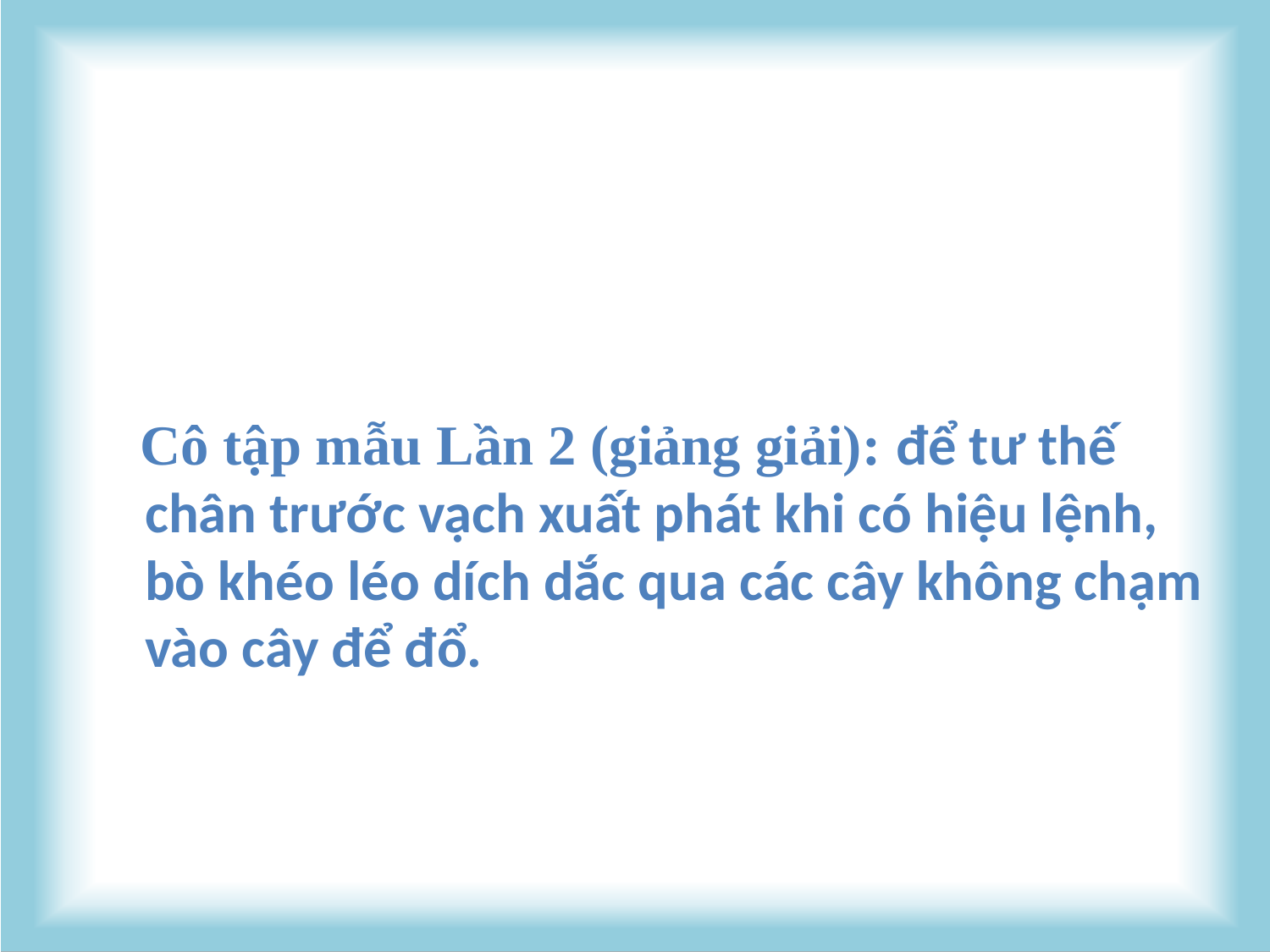

# Cô tập mẫu Lần 2 (giảng giải): để tư thế chân trước vạch xuất phát khi có hiệu lệnh, bò khéo léo dích dắc qua các cây không chạm vào cây để đổ.